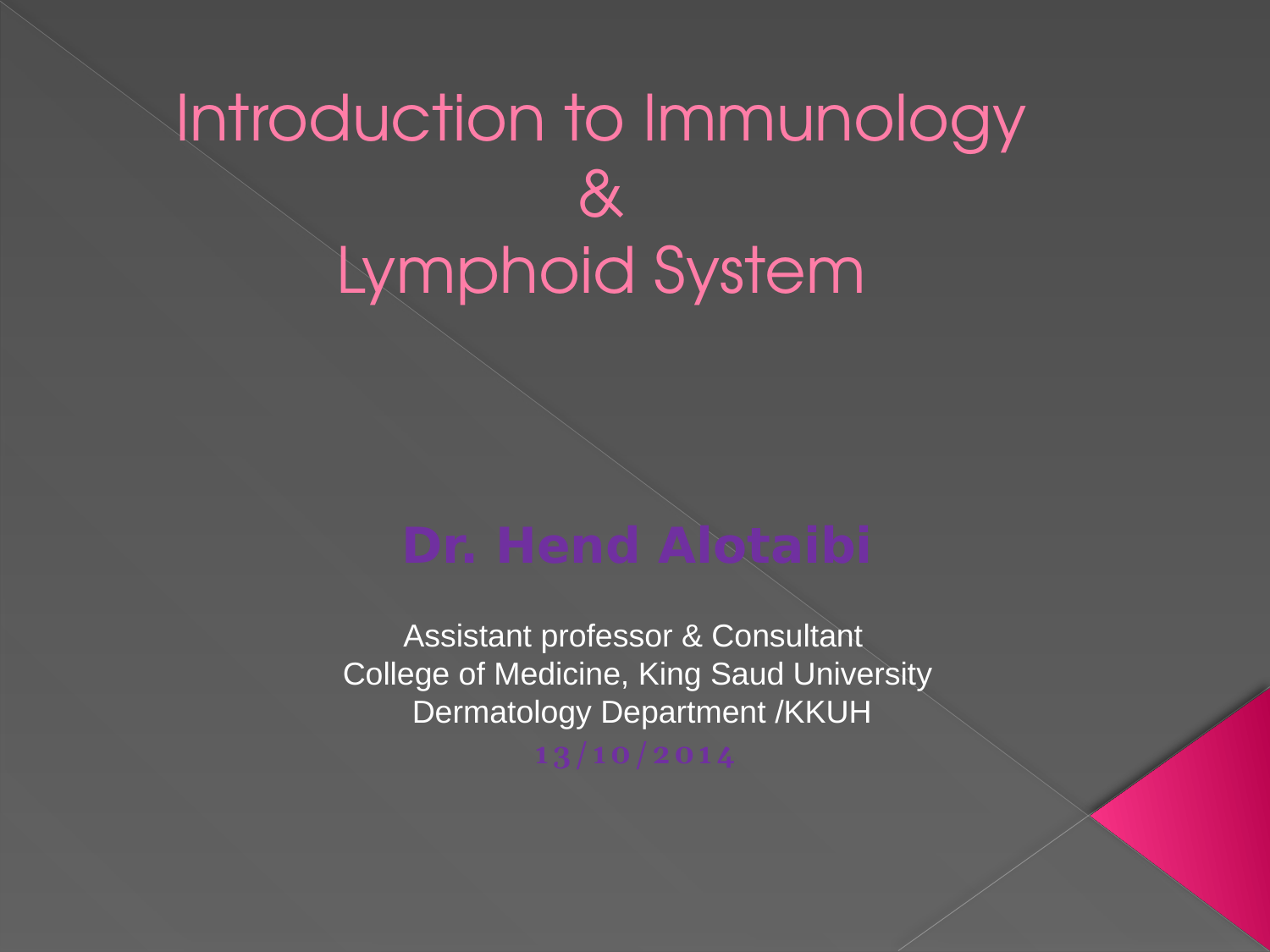

# Introduction to Immunology & Lymphoid System
Dr. Hend Alotaibi

Assistant professor & Consultant
College of Medicine, King Saud University
 Dermatology Department /KKUH
13/10/2014